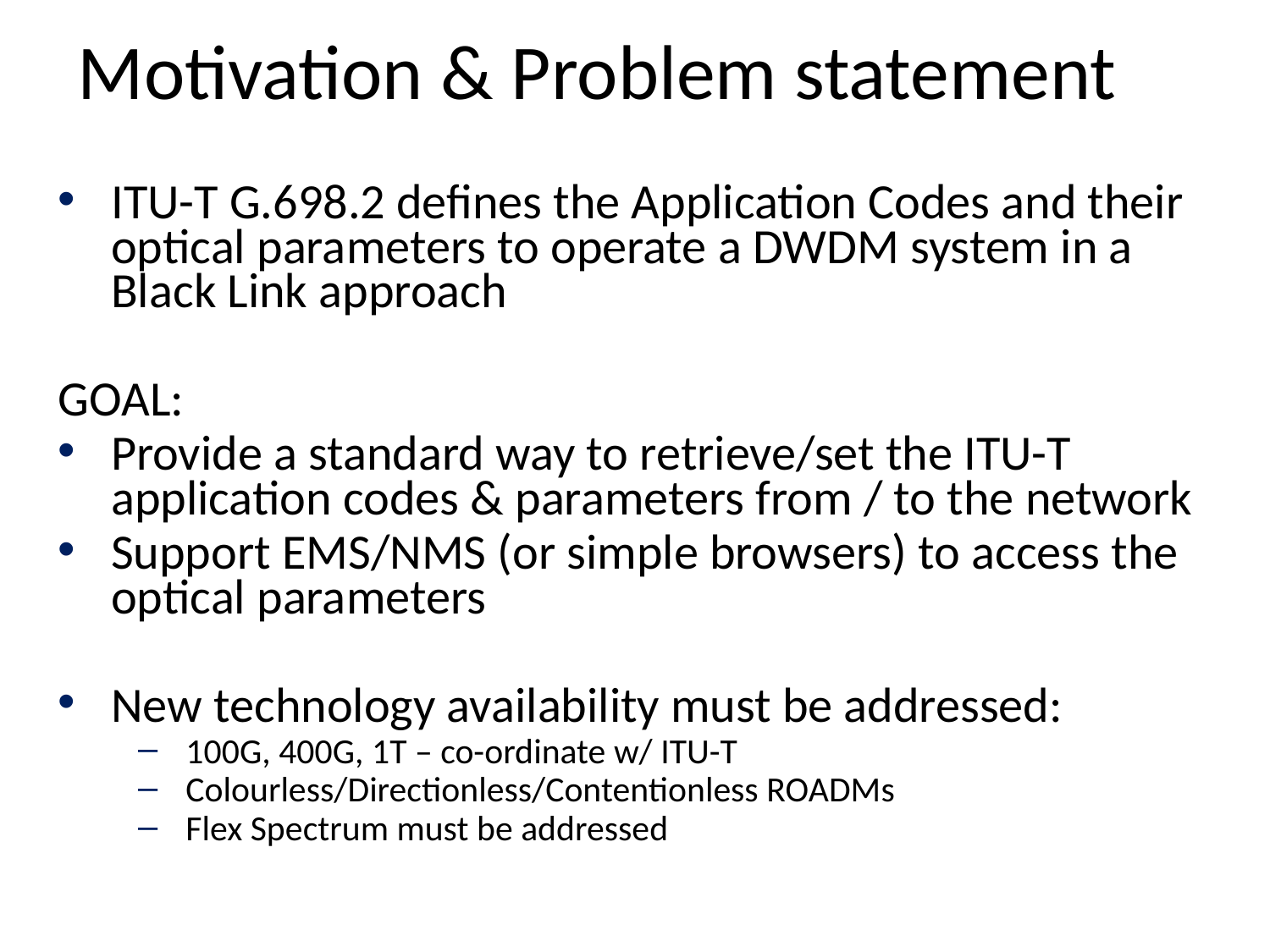

# Motivation & Problem statement

ITU-T G.698.2 defines the Application Codes and their optical parameters to operate a DWDM system in a Black Link approach

GOAL:
Provide a standard way to retrieve/set the ITU-T application codes & parameters from / to the network
Support EMS/NMS (or simple browsers) to access the optical parameters

New technology availability must be addressed:
100G, 400G, 1T – co-ordinate w/ ITU-T
Colourless/Directionless/Contentionless ROADMs
Flex Spectrum must be addressed